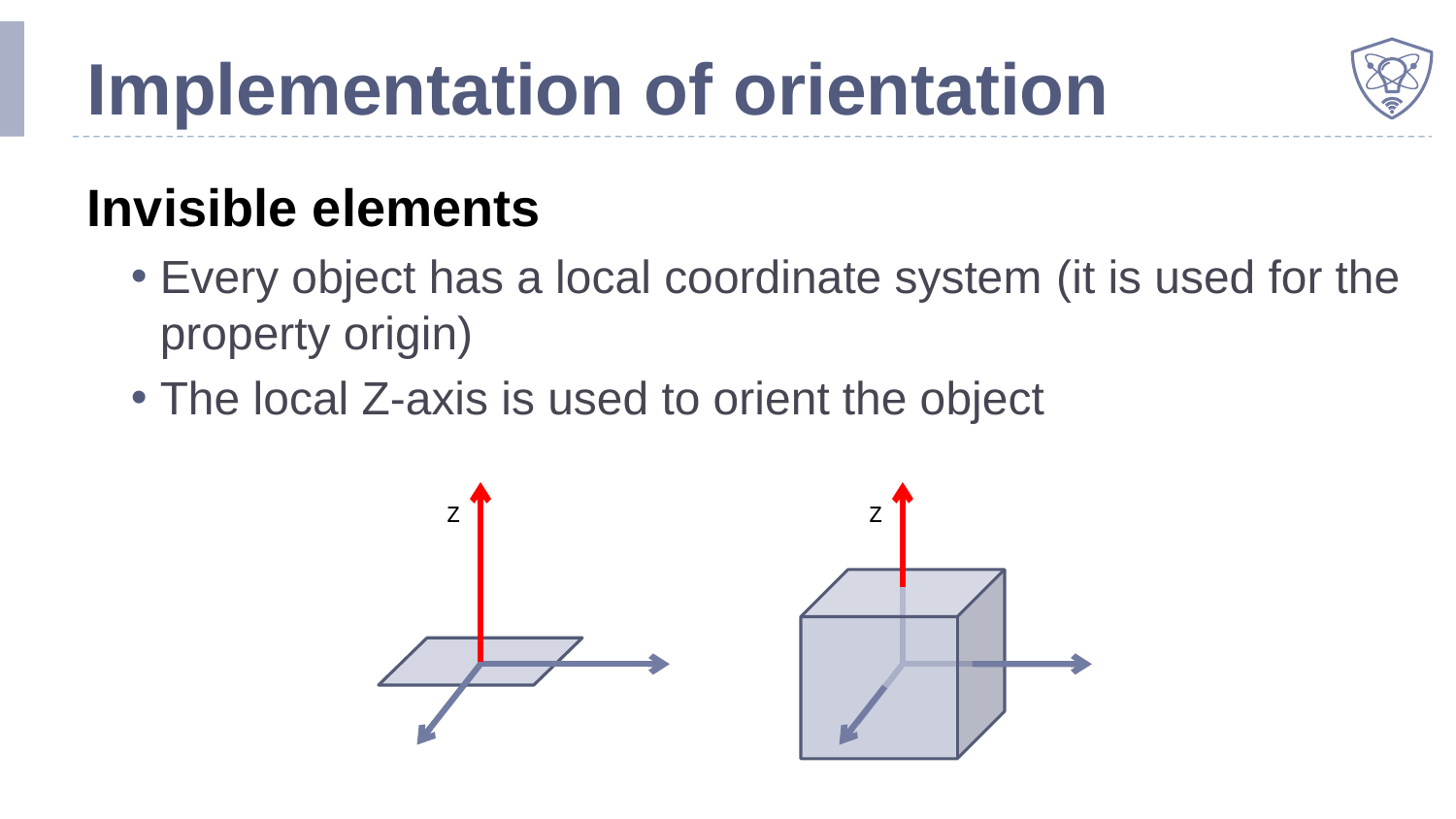

# Implementation of orientation
Invisible elements
Every object has a local coordinate system (it is used for the property origin)
The local Z-axis is used to orient the object

z
z